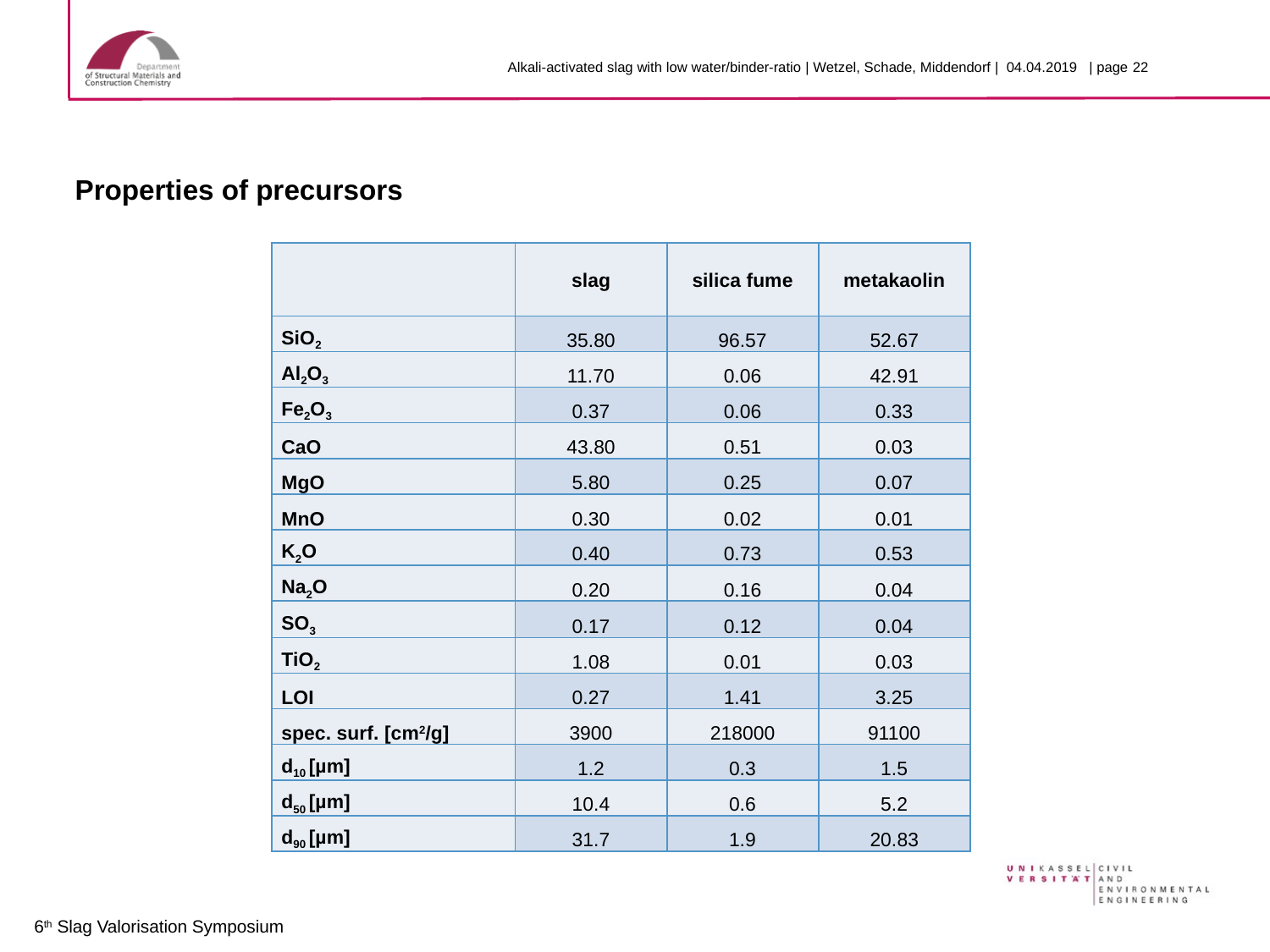

# Properties of precursors
|  | slag | silica fume | metakaolin |
| --- | --- | --- | --- |
| SiO2 | 35.80 | 96.57 | 52.67 |
| Al2O3 | 11.70 | 0.06 | 42.91 |
| Fe2O3 | 0.37 | 0.06 | 0.33 |
| CaO | 43.80 | 0.51 | 0.03 |
| MgO | 5.80 | 0.25 | 0.07 |
| MnO | 0.30 | 0.02 | 0.01 |
| K2O | 0.40 | 0.73 | 0.53 |
| Na2O | 0.20 | 0.16 | 0.04 |
| SO3 | 0.17 | 0.12 | 0.04 |
| TiO2 | 1.08 | 0.01 | 0.03 |
| LOI | 0.27 | 1.41 | 3.25 |
| spec. surf. [cm2/g] | 3900 | 218000 | 91100 |
| d10 [µm] | 1.2 | 0.3 | 1.5 |
| d50 [µm] | 10.4 | 0.6 | 5.2 |
| d90 [µm] | 31.7 | 1.9 | 20.83 |